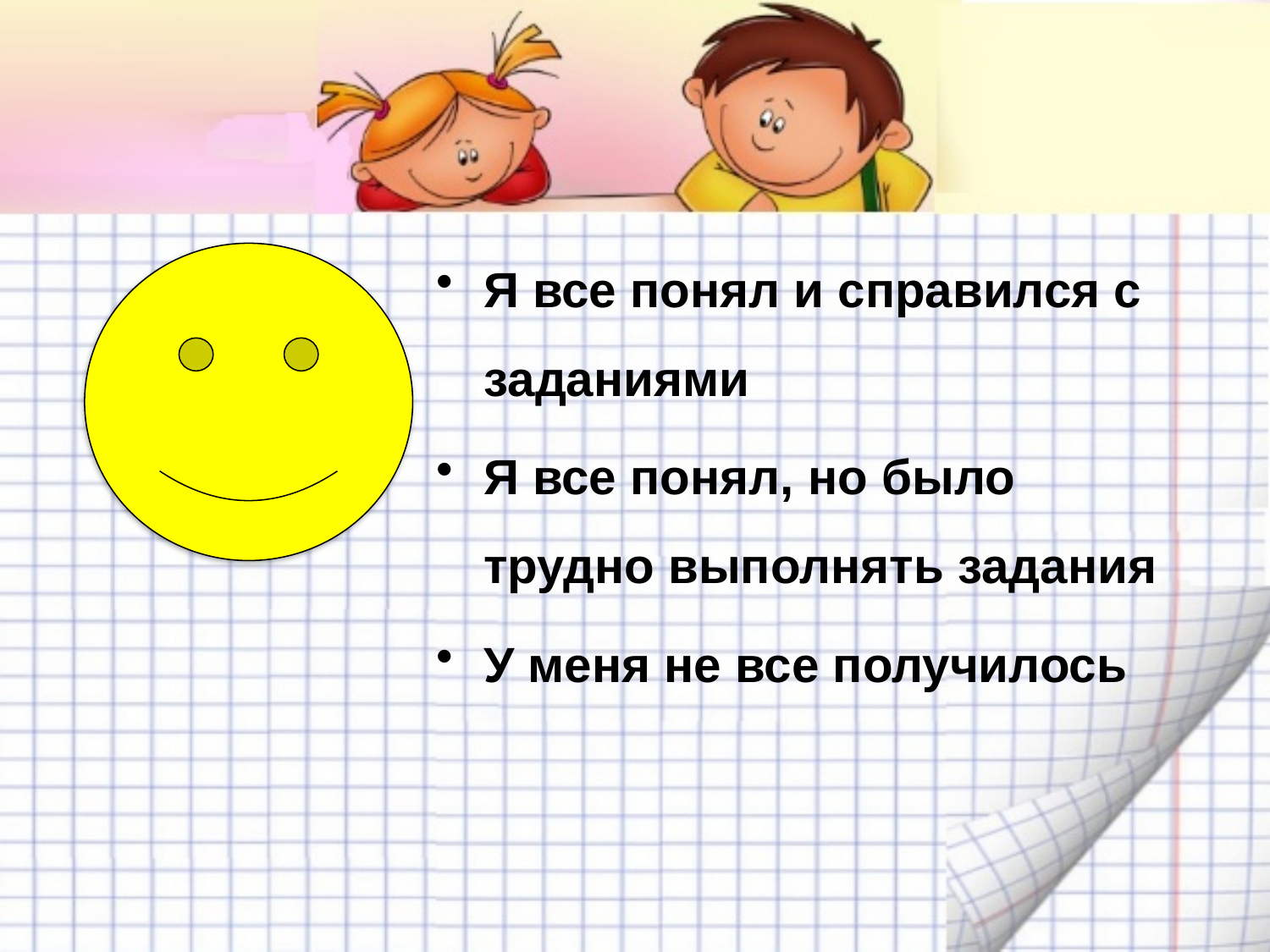

#
Я все понял и справился с заданиями
Я все понял, но было трудно выполнять задания
У меня не все получилось